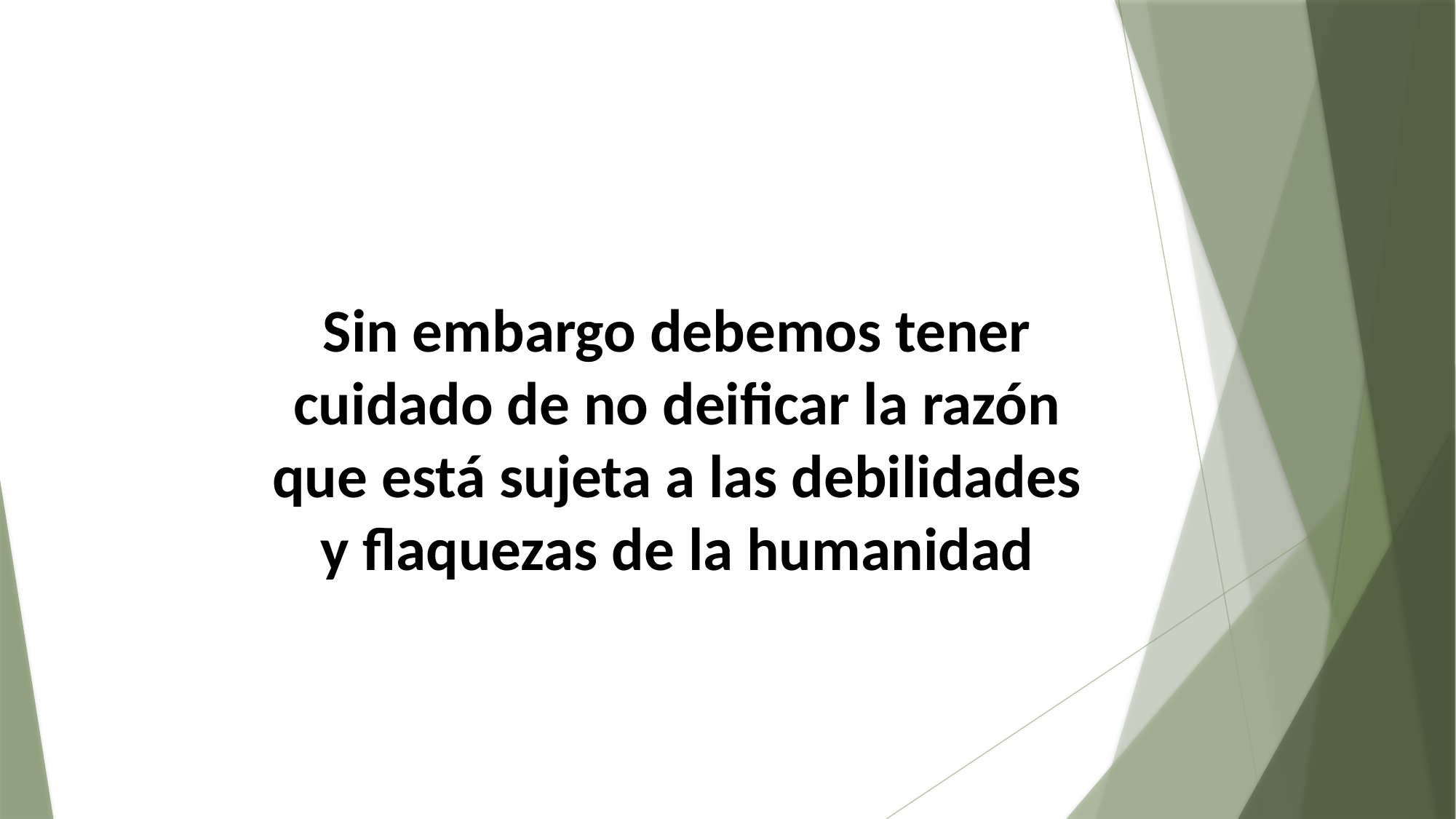

Sin embargo debemos tener cuidado de no deificar la razón que está sujeta a las debilidades y flaquezas de la humanidad